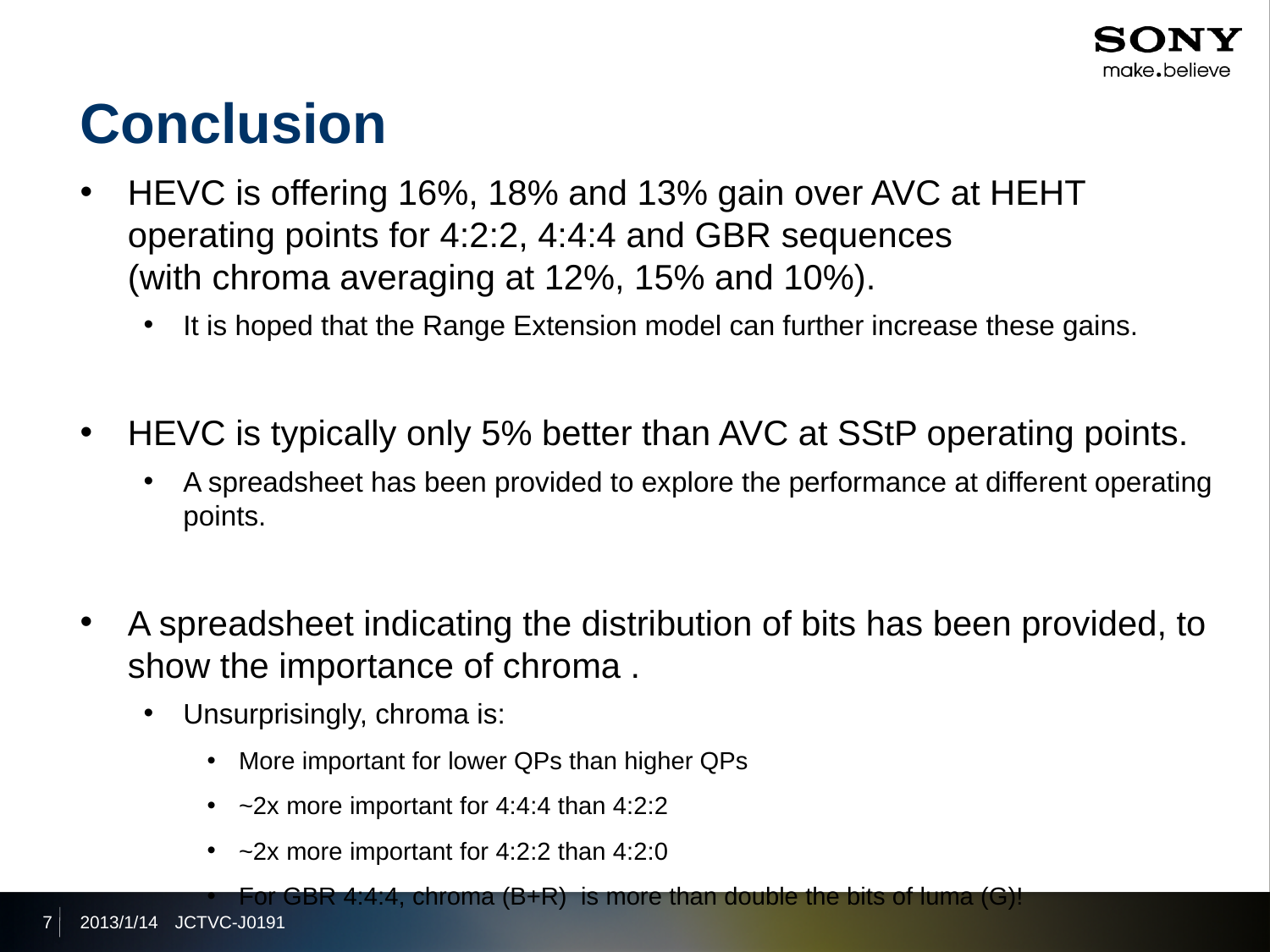

# Conclusion
HEVC is offering 16%, 18% and 13% gain over AVC at HEHT operating points for 4:2:2, 4:4:4 and GBR sequences
(with chroma averaging at 12%, 15% and 10%).
It is hoped that the Range Extension model can further increase these gains.

HEVC is typically only 5% better than AVC at SStP operating points.
A spreadsheet has been provided to explore the performance at different operating points.

A spreadsheet indicating the distribution of bits has been provided, to show the importance of chroma .
Unsurprisingly, chroma is:
More important for lower QPs than higher QPs
~2x more important for 4:4:4 than 4:2:2
~2x more important for 4:2:2 than 4:2:0
For GBR 4:4:4, chroma (B+R)  is more than double the bits of luma (G)!
7
2013/1/14
JCTVC-J0191